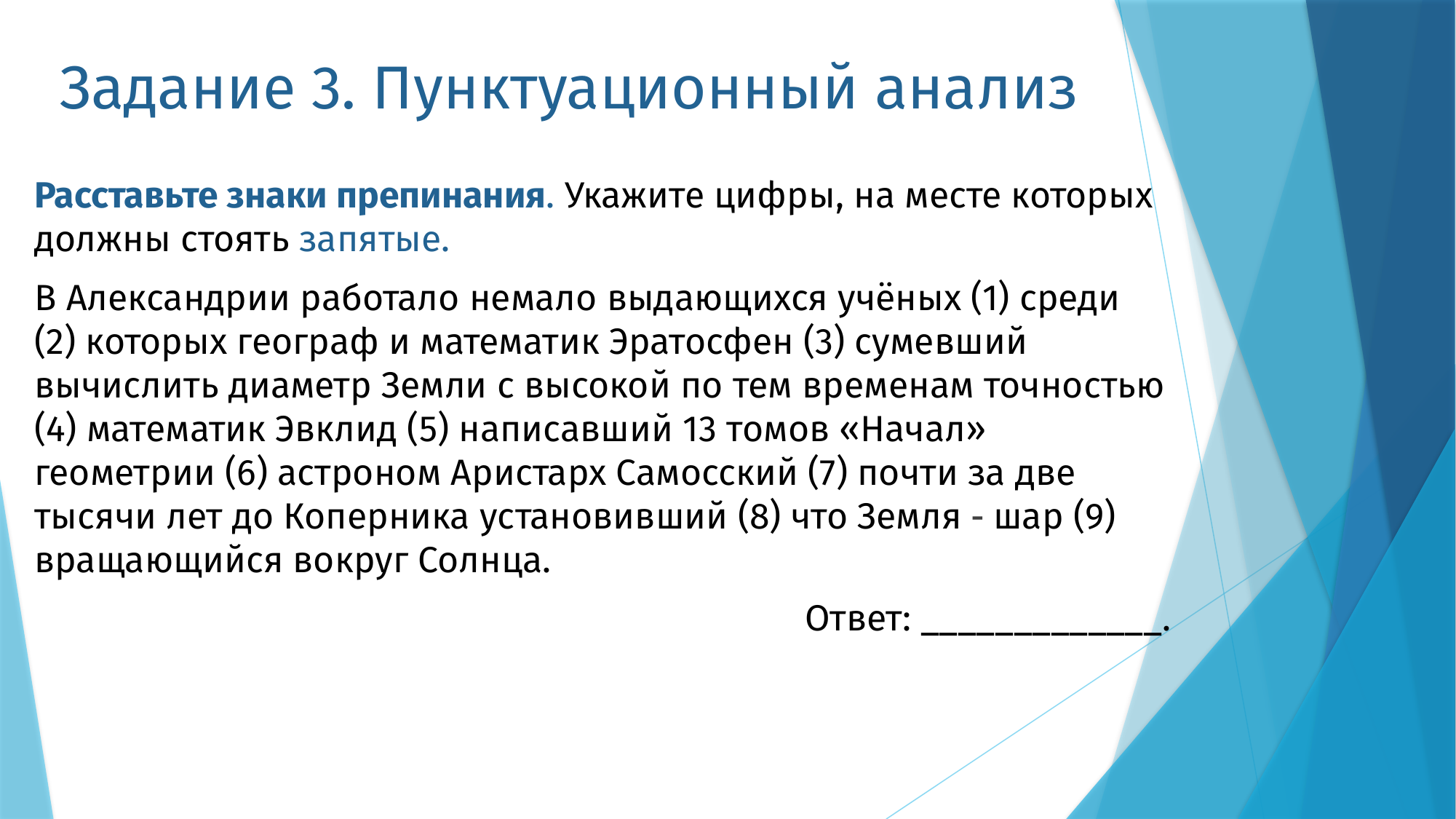

# Задание 3. Пунктуационный анализ
Расставьте знаки препинания. Укажите цифры, на месте которых должны стоять запятые.
В Александрии работало немало выдающихся учёных (1) среди (2) которых географ и математик Эратосфен (3) сумевший вычислить диаметр Земли с высокой по тем временам точностью (4) математик Эвклид (5) написавший 13 томов «Начал» геометрии (6) астроном Аристарх Самосский (7) почти за две тысячи лет до Коперника установивший (8) что Земля − шар (9) вращающийся вокруг Солнца.
Ответ: _____________.